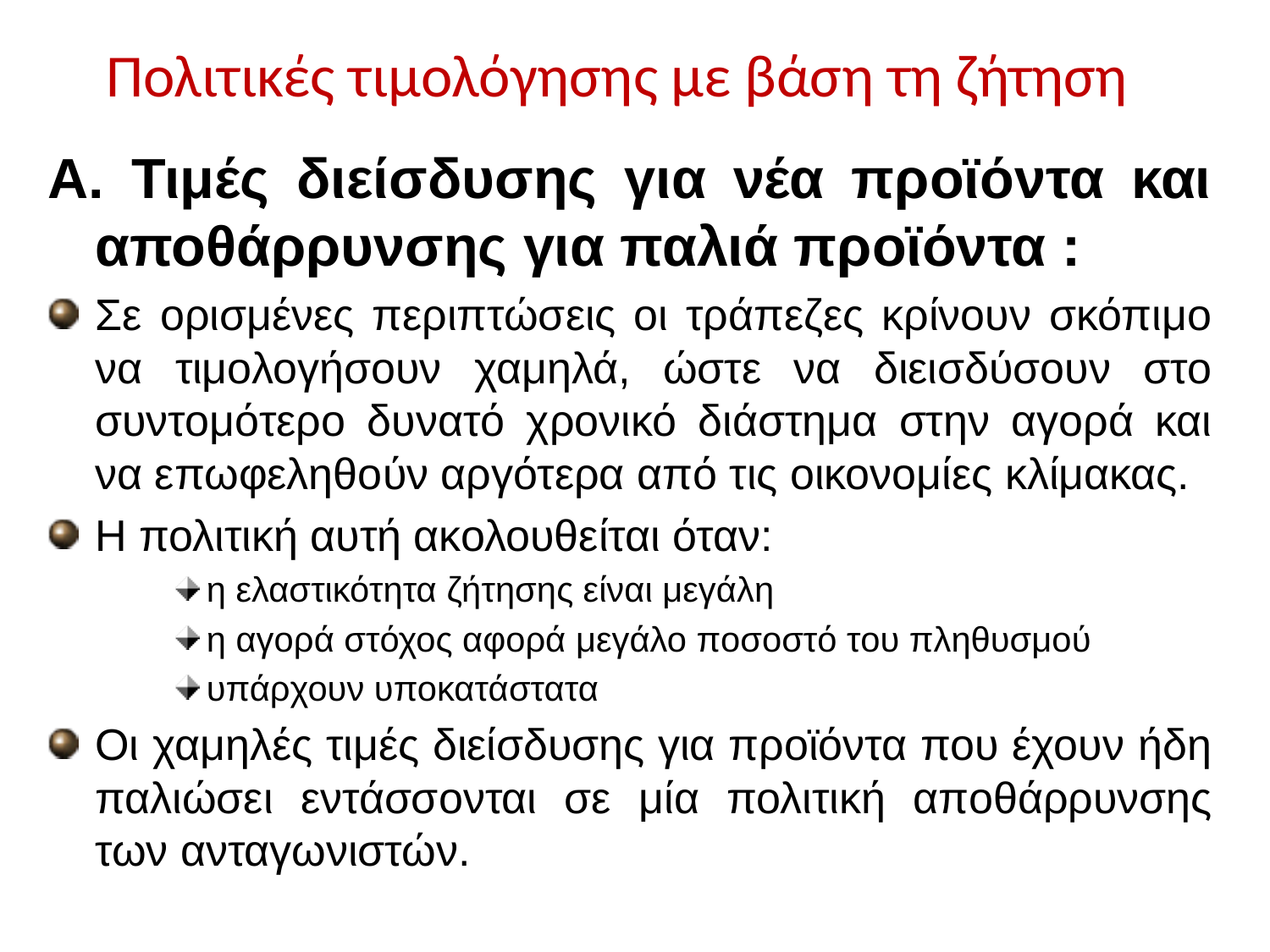

# Πολιτικές τιμολόγησης με βάση τη ζήτηση
Α. Τιμές διείσδυσης για νέα προϊόντα και αποθάρρυνσης για παλιά προϊόντα :
Σε ορισμένες περιπτώσεις οι τράπεζες κρίνουν σκόπιμο να τιμολογήσουν χαμηλά, ώστε να διεισδύσουν στο συντομότερο δυνατό χρονικό διάστημα στην αγορά και να επωφεληθούν αργότερα από τις οικονομίες κλίμακας.
Η πολιτική αυτή ακολουθείται όταν:
η ελαστικότητα ζήτησης είναι μεγάλη
η αγορά στόχος αφορά μεγάλο ποσοστό του πληθυσμού
υπάρχουν υποκατάστατα
Οι χαμηλές τιμές διείσδυσης για προϊόντα που έχουν ήδη παλιώσει εντάσσονται σε μία πολιτική αποθάρρυνσης των ανταγωνιστών.